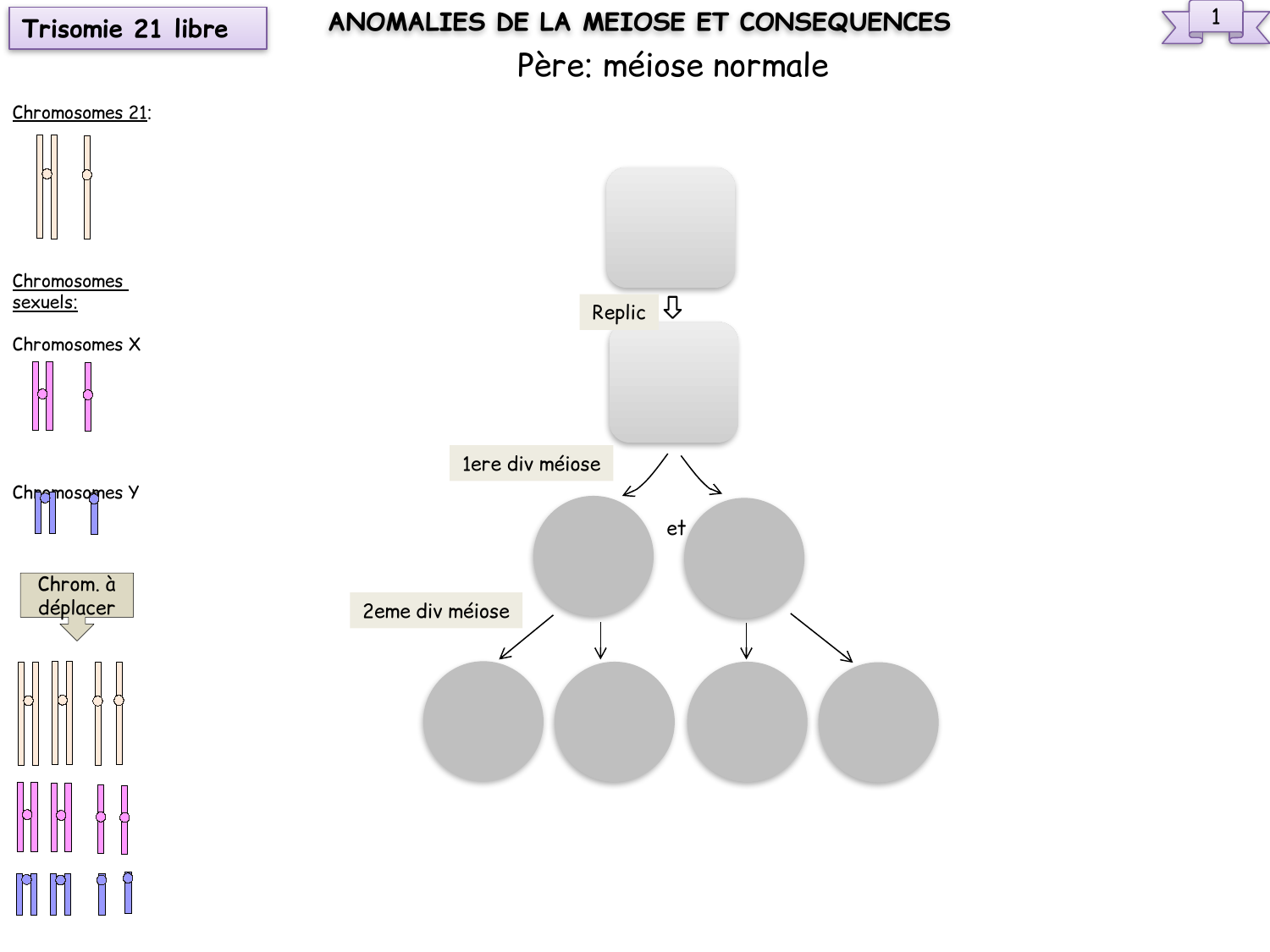

ANOMALIES DE LA MEIOSE ET CONSEQUENCES
1
Trisomie 21 libre
Père: méiose normale
Chromosomes 21:

Chromosomes
sexuels:

Chromosomes X

Chromosomes Y

Replic

1ere div méiose

et
2eme div méiose

Chrom. à déplacer